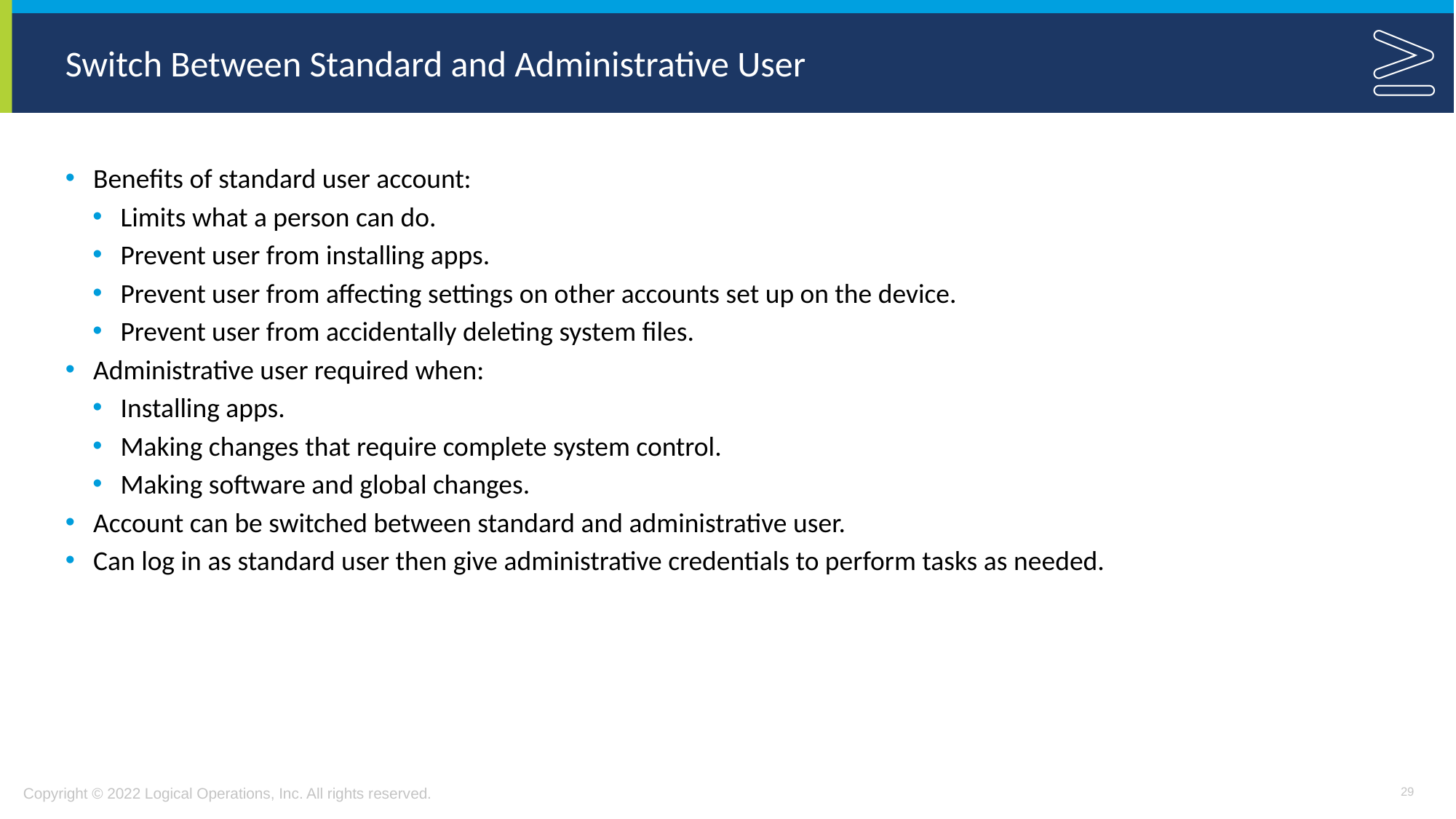

# Switch Between Standard and Administrative User
Benefits of standard user account:
Limits what a person can do.
Prevent user from installing apps.
Prevent user from affecting settings on other accounts set up on the device.
Prevent user from accidentally deleting system files.
Administrative user required when:
Installing apps.
Making changes that require complete system control.
Making software and global changes.
Account can be switched between standard and administrative user.
Can log in as standard user then give administrative credentials to perform tasks as needed.
29